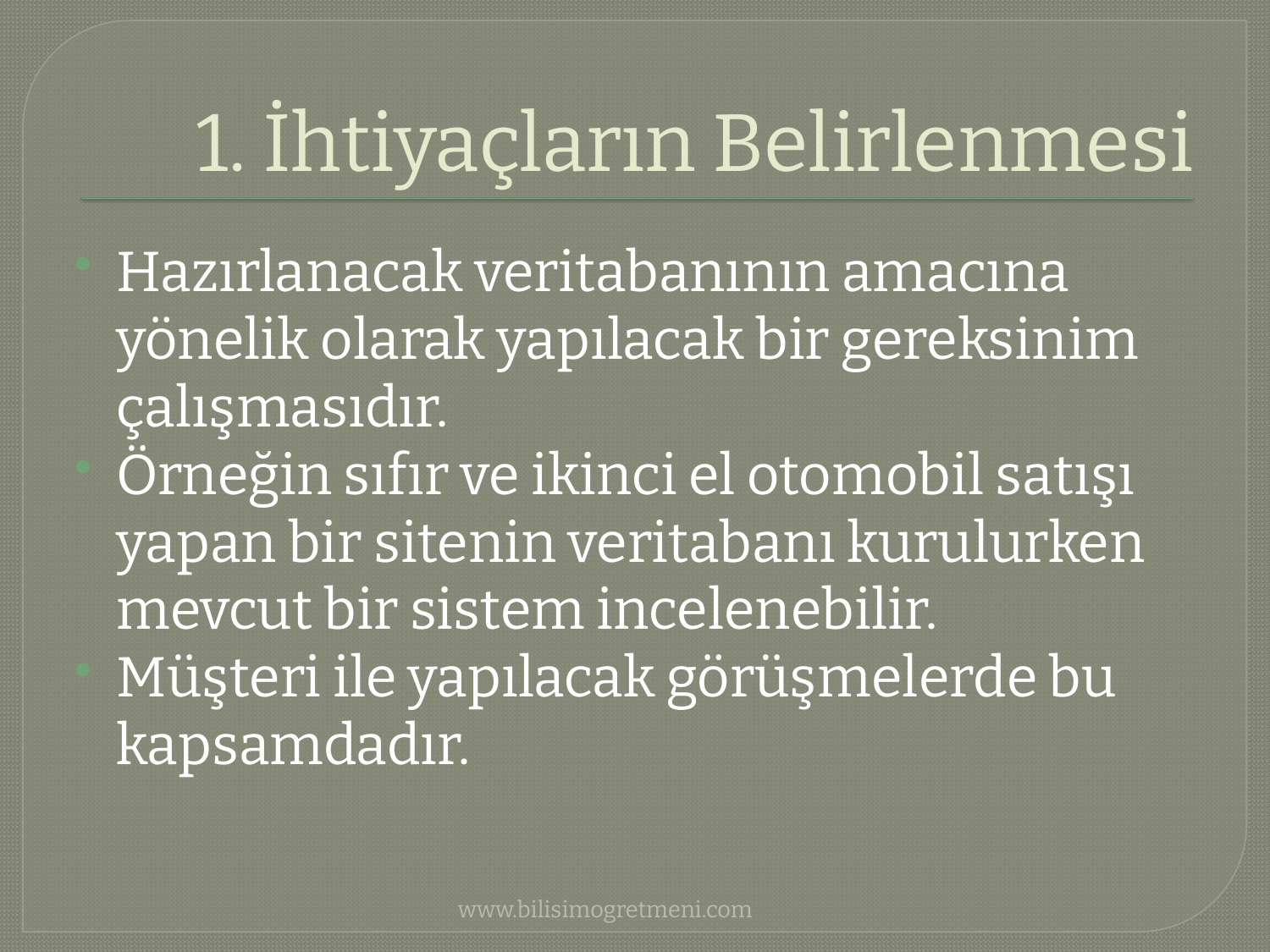

# 1. İhtiyaçların Belirlenmesi
Hazırlanacak veritabanının amacına yönelik olarak yapılacak bir gereksinim çalışmasıdır.
Örneğin sıfır ve ikinci el otomobil satışı yapan bir sitenin veritabanı kurulurken mevcut bir sistem incelenebilir.
Müşteri ile yapılacak görüşmelerde bu kapsamdadır.
www.bilisimogretmeni.com